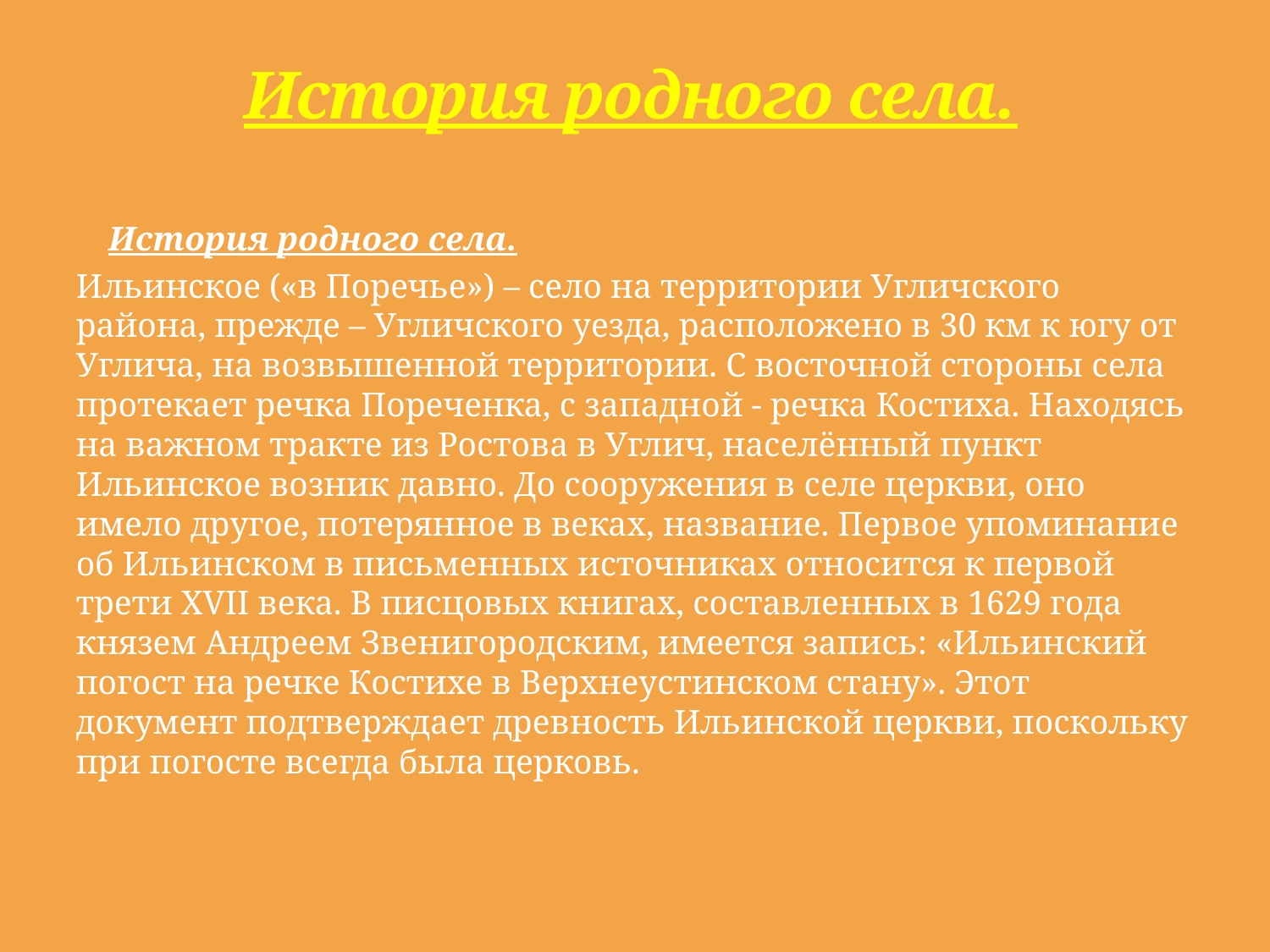

# История родного села.
История родного села.
Ильинское («в Поречье») – село на территории Угличского района, прежде – Угличского уезда, расположено в 30 км к югу от Углича, на возвышенной территории. С восточной стороны села протекает речка Пореченка, с западной - речка Костиха. Находясь на важном тракте из Ростова в Углич, населённый пункт Ильинское возник давно. До сооружения в селе церкви, оно имело другое, потерянное в веках, название. Первое упоминание об Ильинском в письменных источниках относится к первой трети XVII века. В писцовых книгах, составленных в 1629 года князем Андреем Звенигородским, имеется запись: «Ильинский погост на речке Костихе в Верхнеустинском стану». Этот документ подтверждает древность Ильинской церкви, поскольку при погосте всегда была церковь.